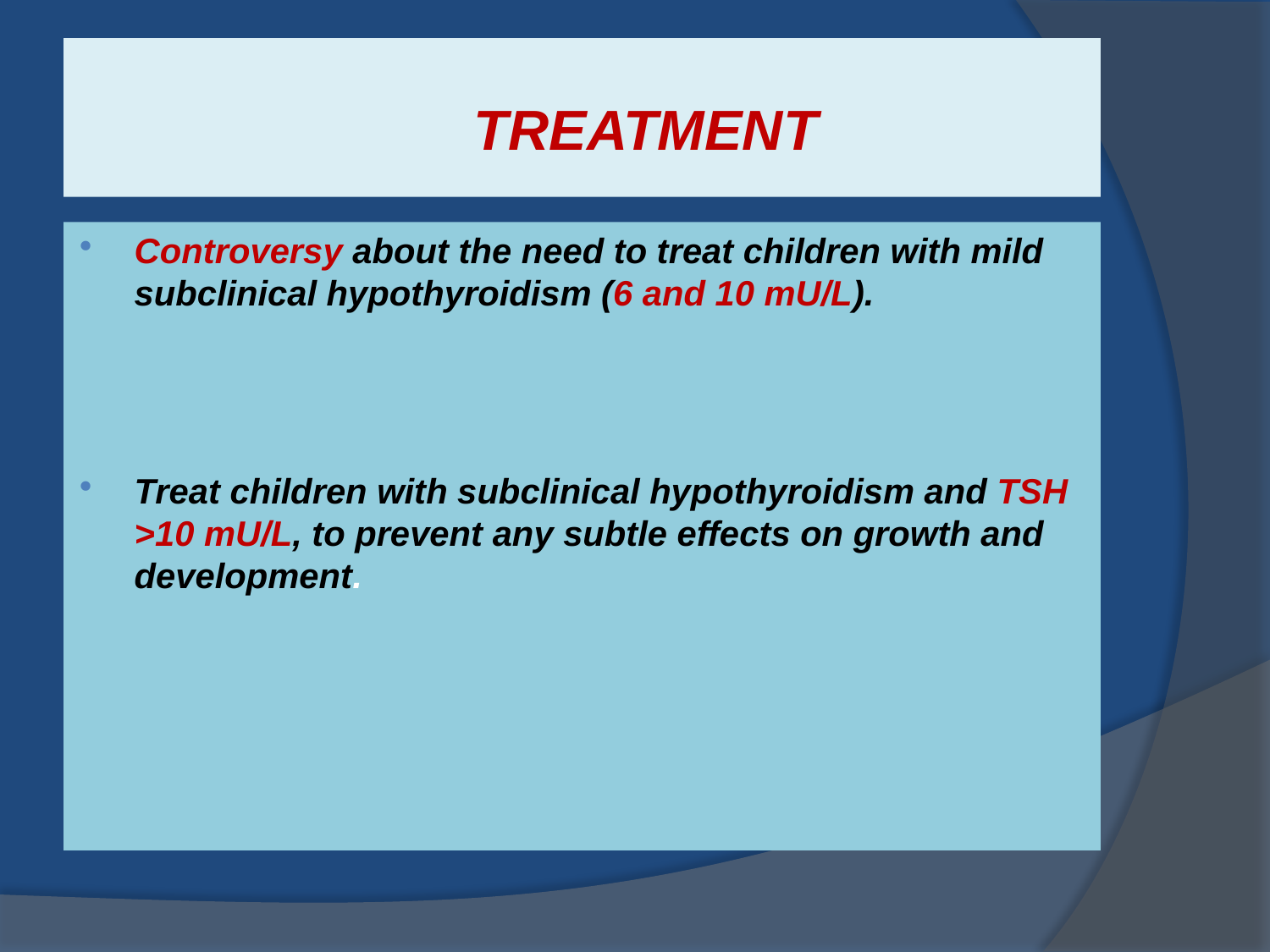

# TREATMENT
Controversy about the need to treat children with mild subclinical hypothyroidism (6 and 10 mU/L).

Treat children with subclinical hypothyroidism and TSH >10 mU/L, to prevent any subtle effects on growth and development.